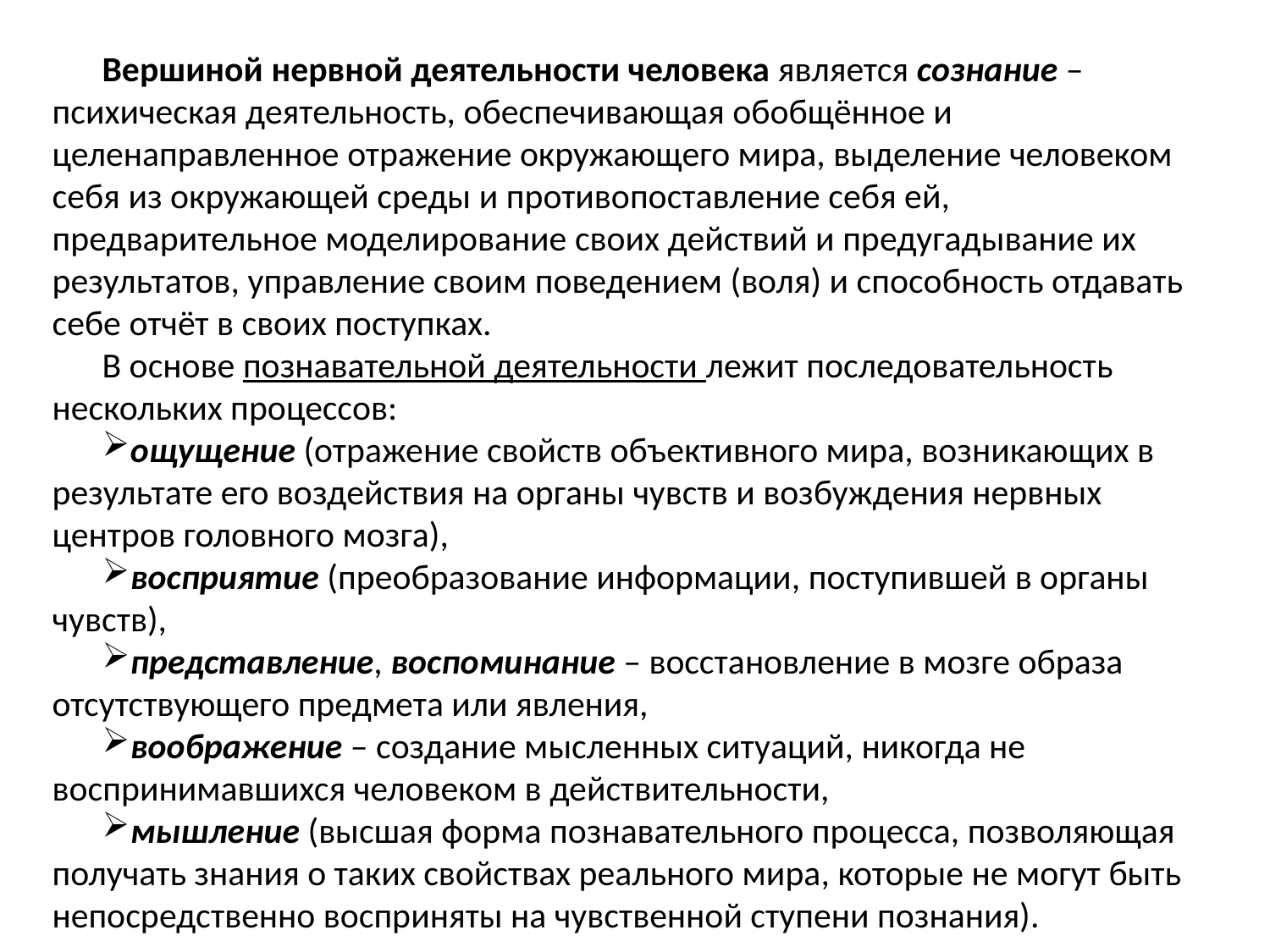

Вершиной нервной деятельности человека является сознание – психическая деятельность, обеспечивающая обобщённое и целенаправленное отражение окружающего мира, выделение человеком себя из окружающей среды и противопоставление себя ей, предварительное моделирование своих действий и предугадывание их результатов, управление своим поведением (воля) и способность отдавать себе отчёт в своих поступках.
В основе познавательной деятельности лежит последовательность нескольких процессов:
ощущение (отражение свойств объективного мира, возникающих в результате его воздействия на органы чувств и возбуждения нервных центров головного мозга),
восприятие (преобразование информации, поступившей в органы чувств),
представление, воспоминание – восстановление в мозге образа отсутствующего предмета или явления,
воображение – создание мысленных ситуаций, никогда не воспринимавшихся человеком в действительности,
мышление (высшая форма познавательного процесса, позволяющая получать знания о таких свойствах реального мира, которые не могут быть непосредственно восприняты на чувственной ступени познания).